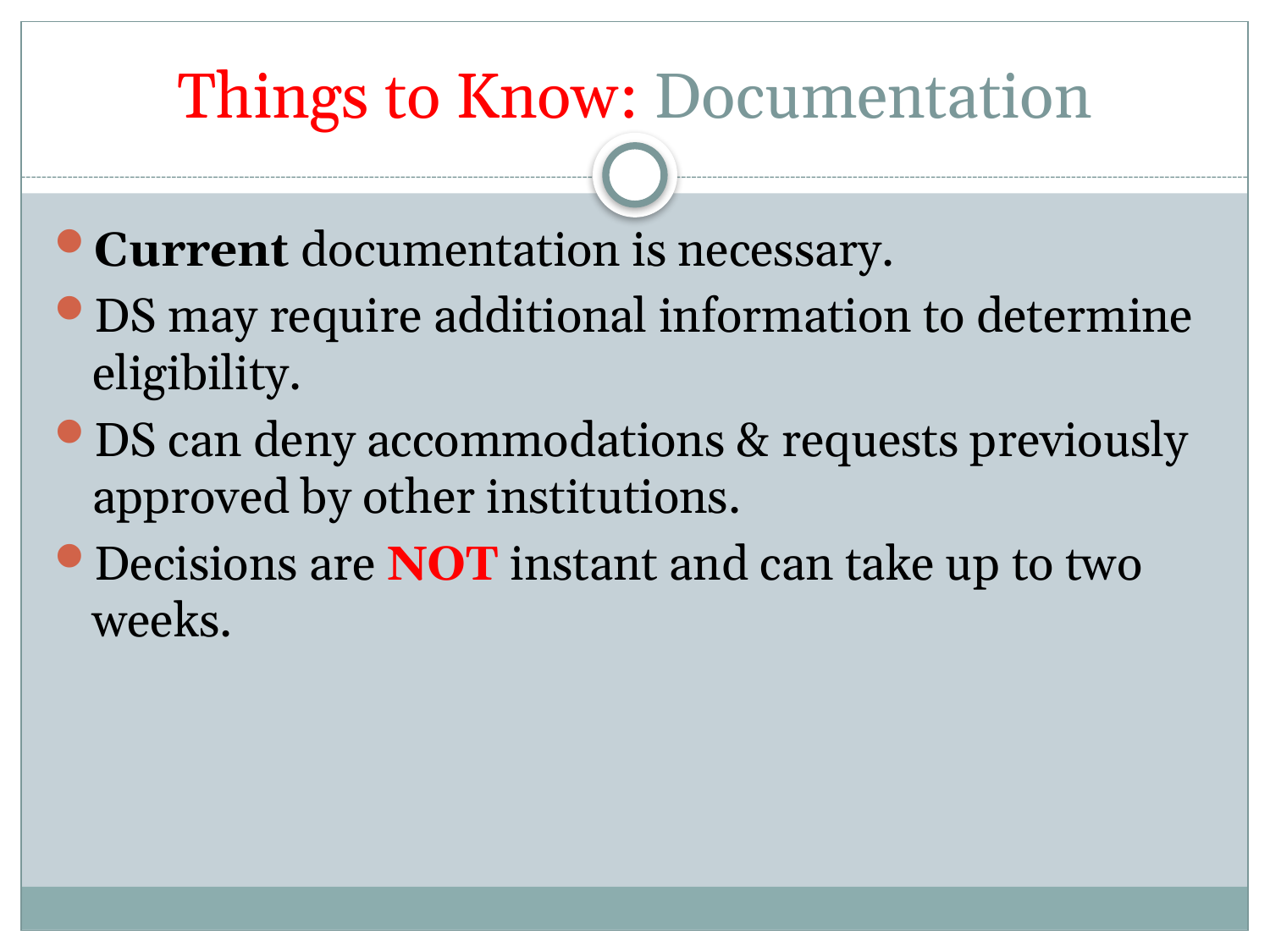

# Things to Know: Documentation
Current documentation is necessary.
DS may require additional information to determine eligibility.
DS can deny accommodations & requests previously approved by other institutions.
Decisions are NOT instant and can take up to two weeks.